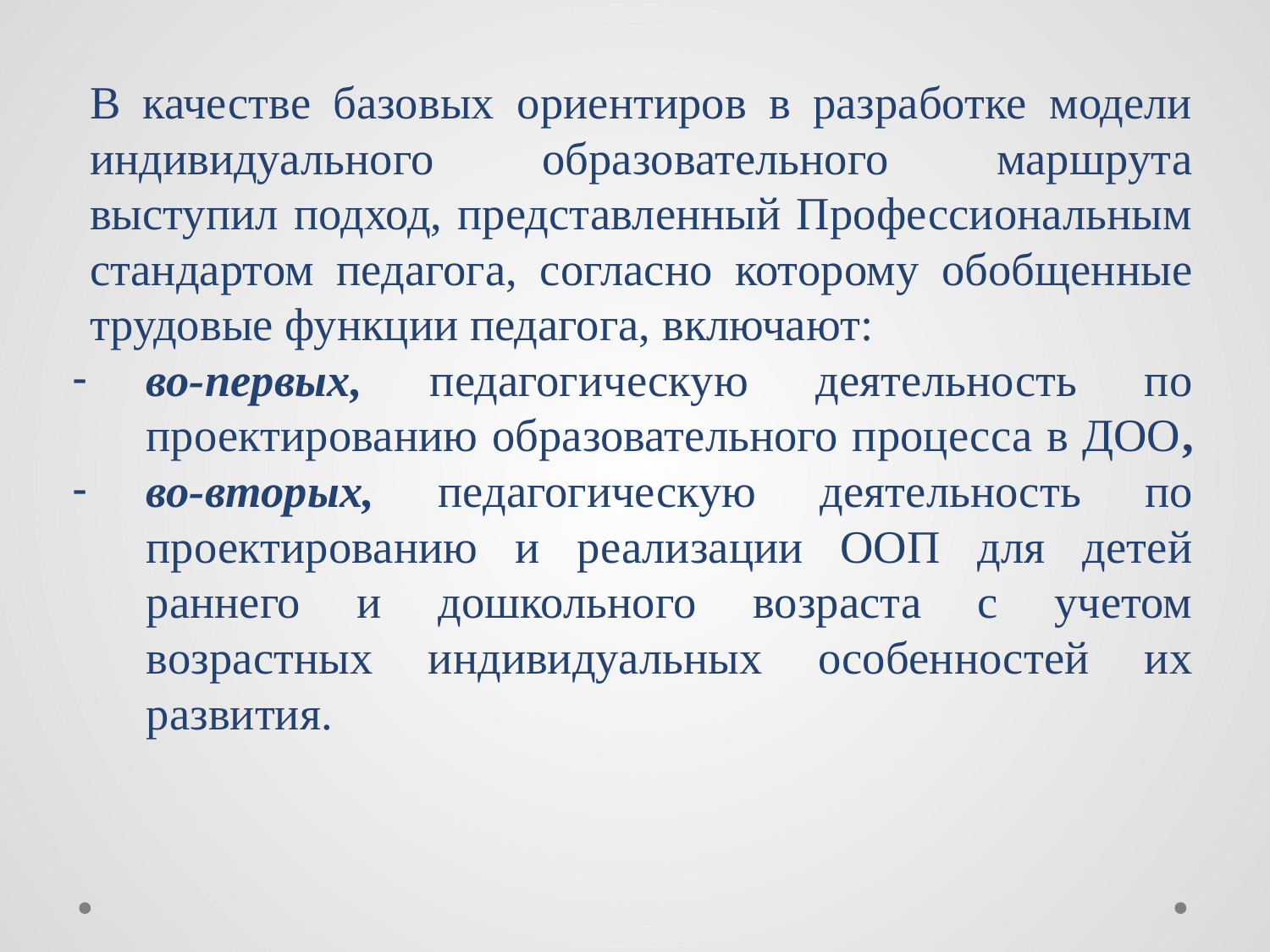

В качестве базовых ориентиров в разработке модели индивидуального образовательного маршрута выступил подход, представленный Профессиональным стандартом педагога, согласно которому обобщенные трудовые функции педагога, включают:
во-первых, педагогическую деятельность по проектированию образовательного процесса в ДОО,
во-вторых, педагогическую деятельность по проектированию и реализации ООП для детей раннего и дошкольного возраста с учетом возрастных индивидуальных особенностей их развития.